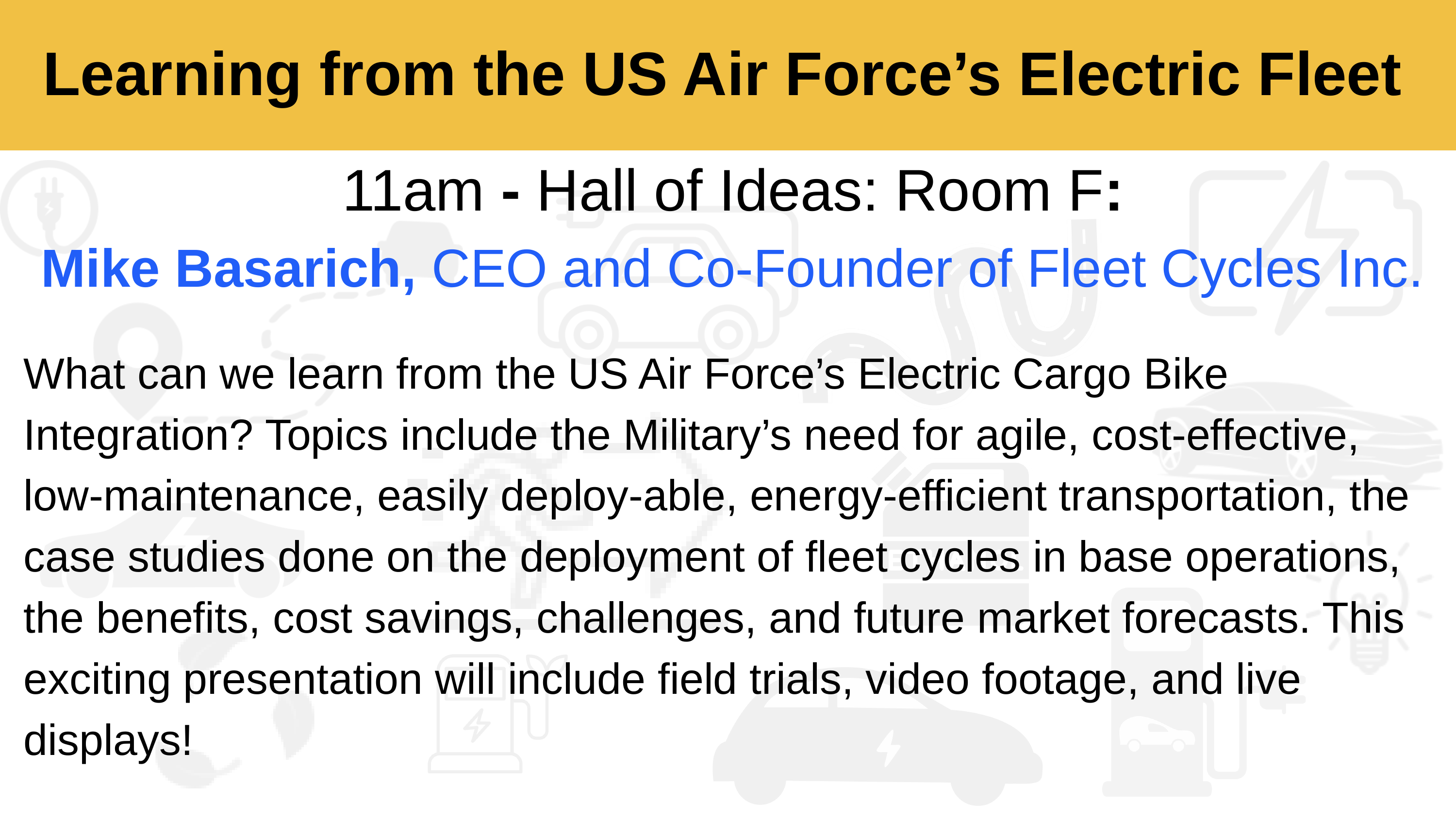

Learning from the US Air Force’s Electric Fleet
11am - Hall of Ideas: Room F:
Mike Basarich, CEO and Co-Founder of Fleet Cycles Inc.

What can we learn from the US Air Force’s Electric Cargo Bike Integration? Topics include the Military’s need for agile, cost-effective, low-maintenance, easily deploy-able, energy-efficient transportation, the case studies done on the deployment of fleet cycles in base operations, the benefits, cost savings, challenges, and future market forecasts. This exciting presentation will include field trials, video footage, and live displays!